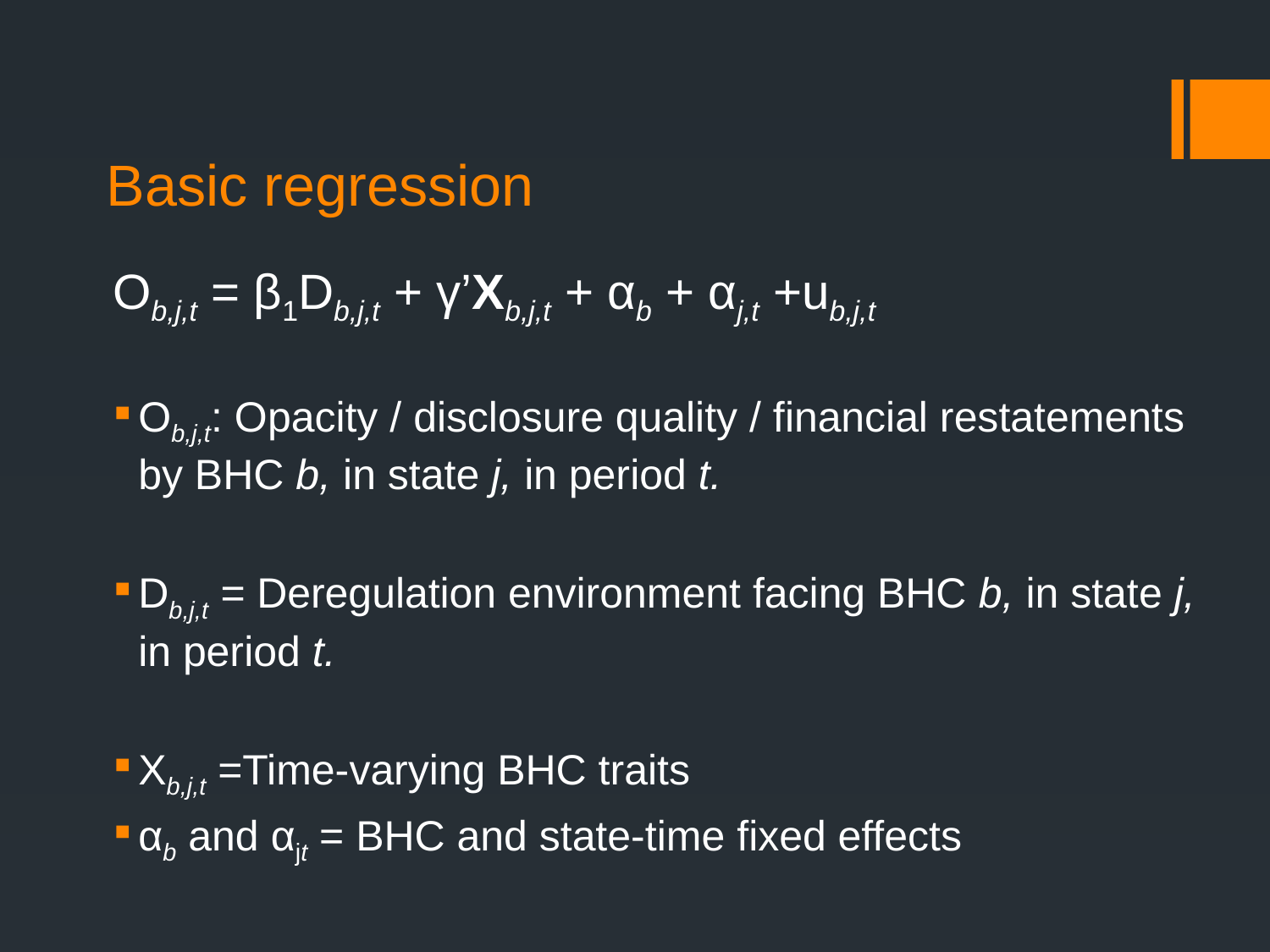

# Basic regression
Ob,j,t = β1Db,j,t + γ’Xb,j,t + αb + αj,t +ub,j,t

Ob,j,t: Opacity / disclosure quality / financial restatements by BHC b, in state j, in period t.

Db,j,t = Deregulation environment facing BHC b, in state j, in period t.

Xb,j,t =Time-varying BHC traits
αb and αjt = BHC and state-time fixed effects